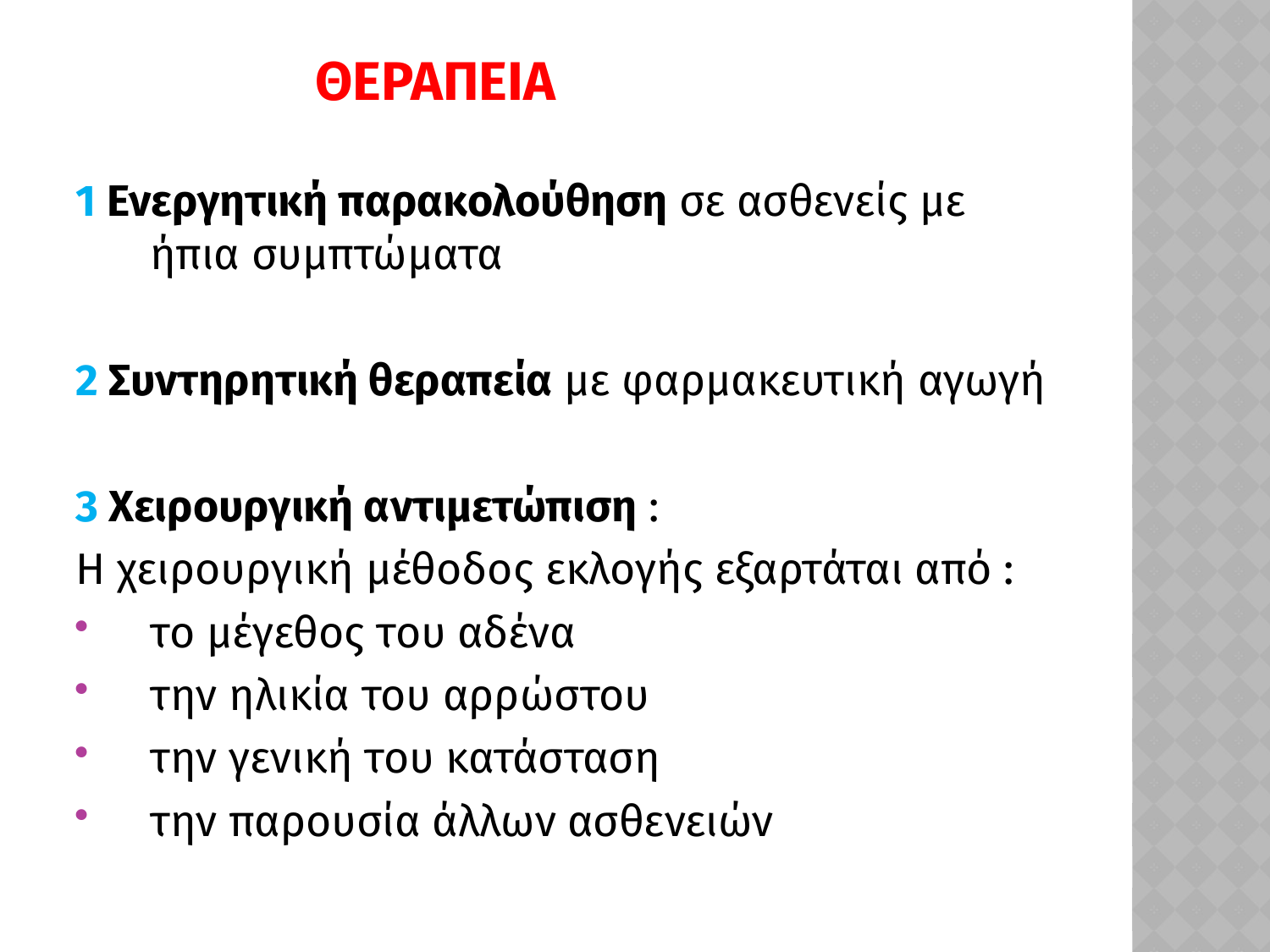

# ΘΕΡΑΠΕΙΑ
1 Ενεργητική παρακολούθηση σε ασθενείς με ήπια συμπτώματα

2 Συντηρητική θεραπεία με φαρμακευτική αγωγή

3 Χειρουργική αντιμετώπιση :
Η χειρουργική μέθοδος εκλογής εξαρτάται από :
   το μέγεθος του αδένα
   την ηλικία του αρρώστου
   την γενική του κατάσταση
   την παρουσία άλλων ασθενειών